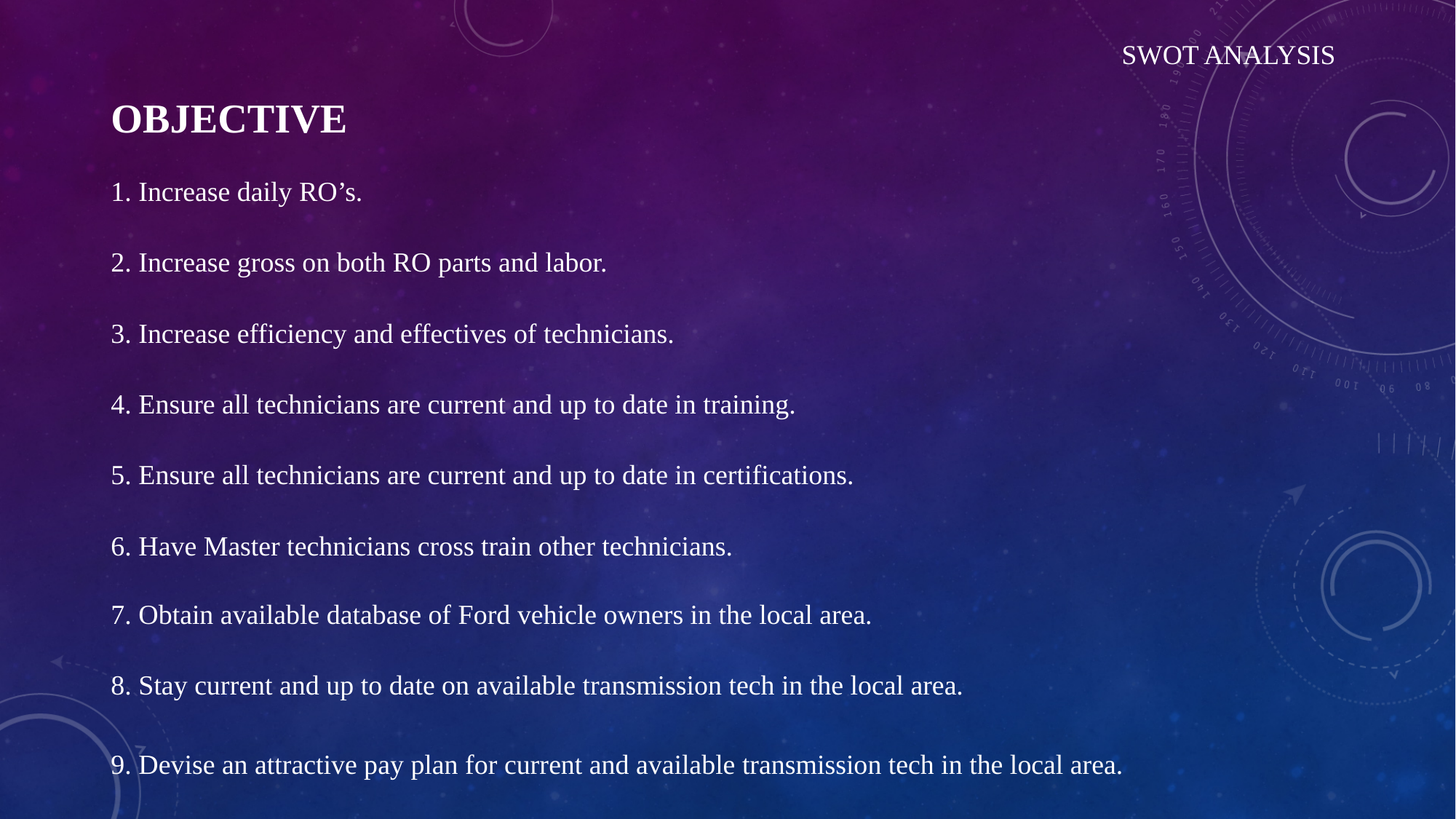

SWOT ANALYSIS
# OBJECTIVE
1. Increase daily RO’s.

2. Increase gross on both RO parts and labor.

3. Increase efficiency and effectives of technicians.

4. Ensure all technicians are current and up to date in training.

5. Ensure all technicians are current and up to date in certifications.

6. Have Master technicians cross train other technicians.

7. Obtain available database of Ford vehicle owners in the local area.

8. Stay current and up to date on available transmission tech in the local area.

9. Devise an attractive pay plan for current and available transmission tech in the local area.